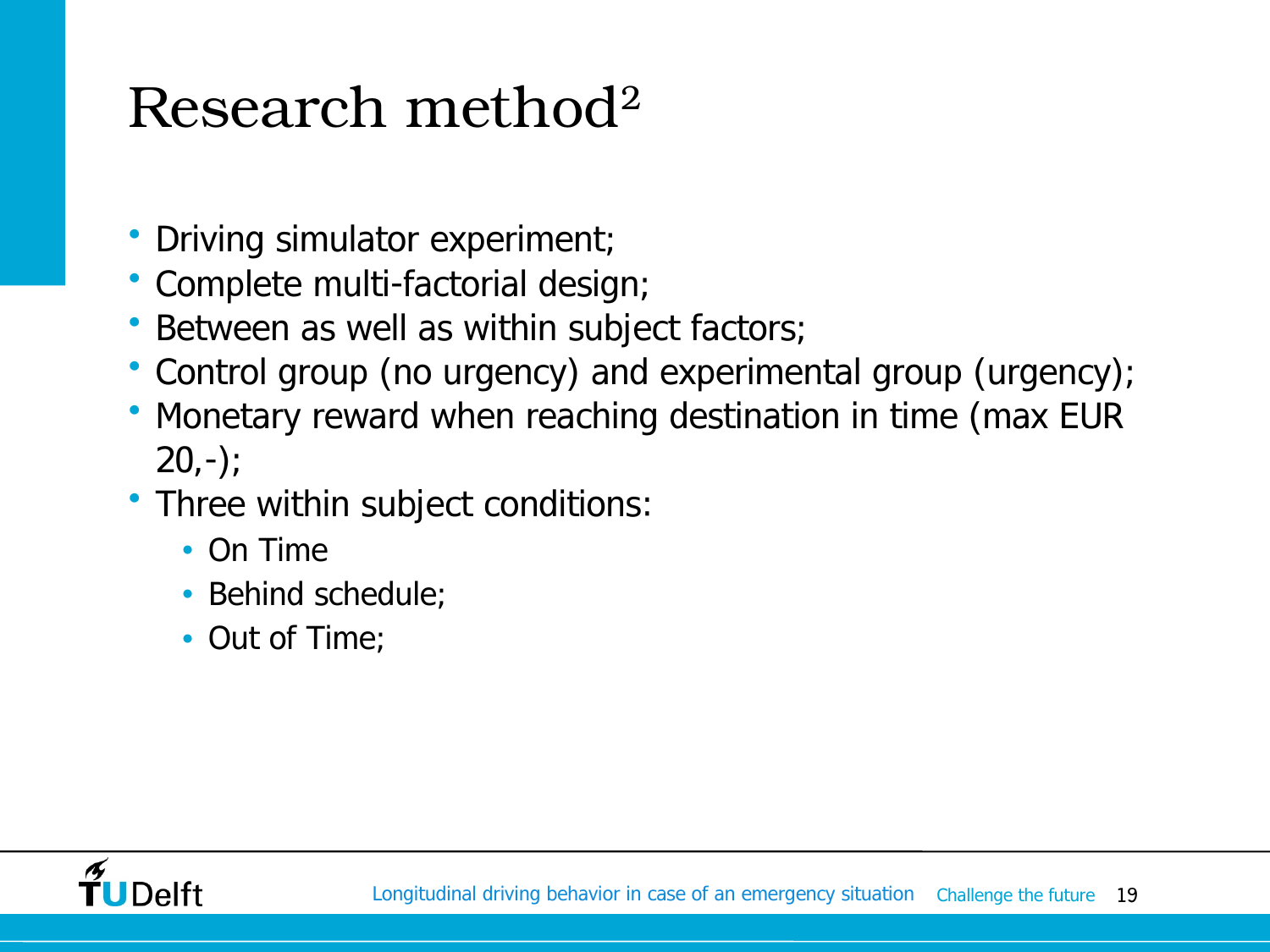

# Research method2
Driving simulator experiment;
Complete multi-factorial design;
Between as well as within subject factors;
Control group (no urgency) and experimental group (urgency);
Monetary reward when reaching destination in time (max EUR 20,-);
Three within subject conditions:
On Time
Behind schedule;
Out of Time;